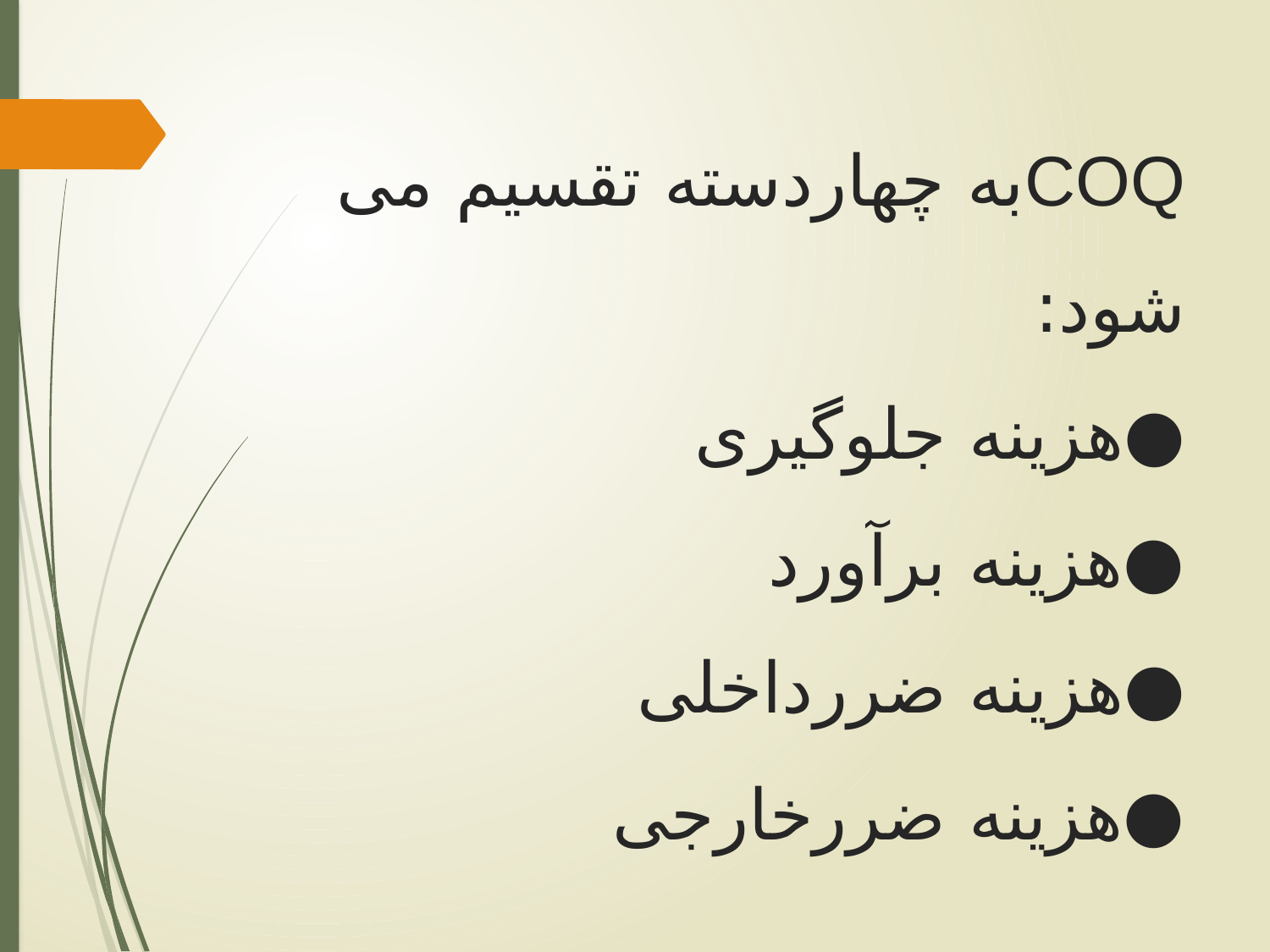

# COQبه چهاردسته تقسیم می شود: ●هزینه جلوگیری ●هزینه برآورد ●هزینه ضررداخلی ●هزینه ضررخارجی